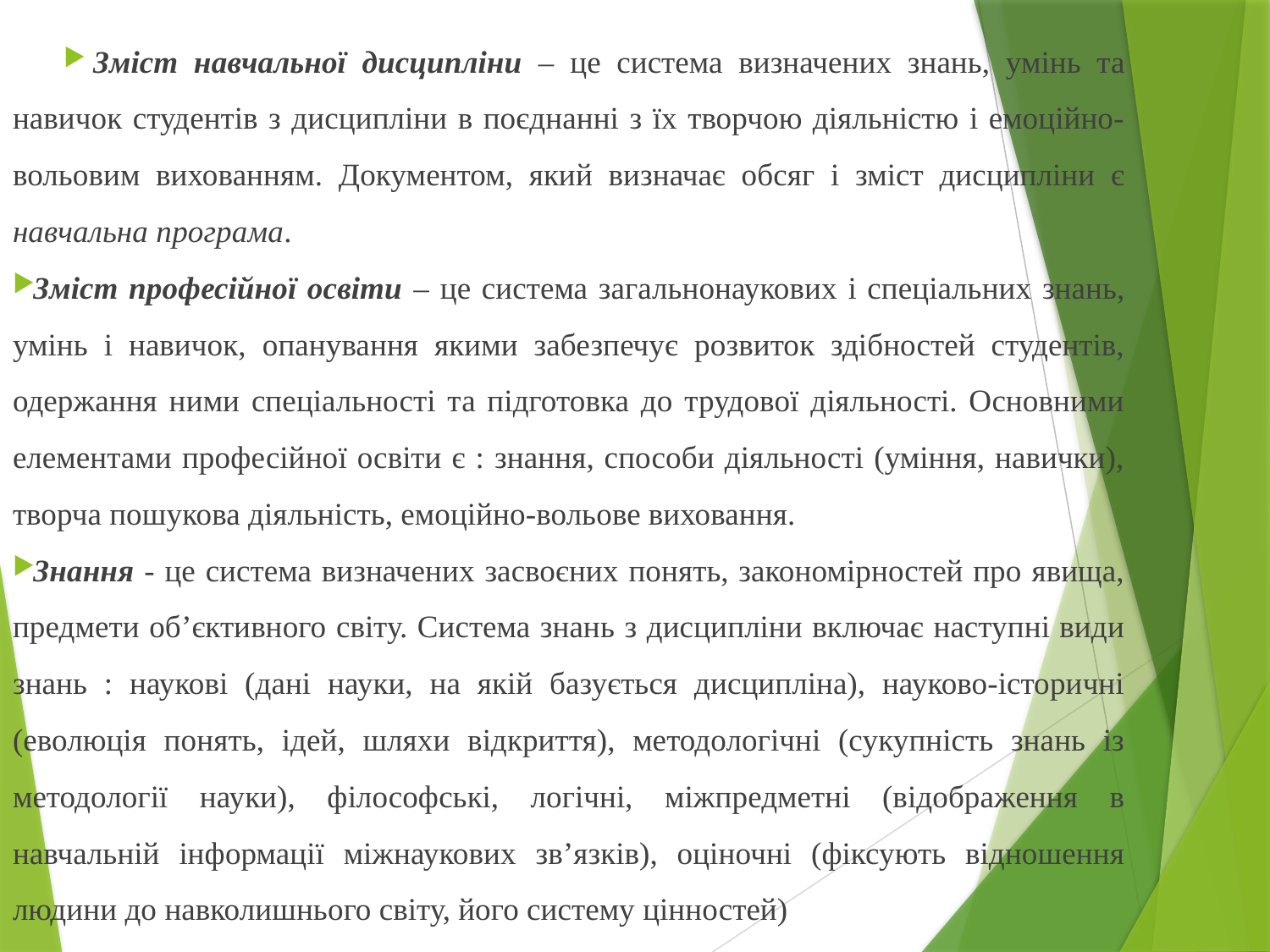

Зміст навчальної дисципліни – це система визначених знань, умінь та навичок студентів з дисципліни в поєднанні з їх творчою діяльністю і емоційно-вольовим вихованням. Документом, який визначає обсяг і зміст дисципліни є навчальна програма.
Зміст професійної освіти – це система загальнонаукових і спеціальних знань, умінь і навичок, опанування якими забезпечує розвиток здібностей студентів, одержання ними спеціальності та підготовка до трудової діяльності. Основними елементами професійної освіти є : знання, способи діяльності (уміння, навички), творча пошукова діяльність, емоційно-вольове виховання.
Знання - це система визначених засвоєних понять, закономірностей про явища, предмети об’єктивного світу. Система знань з дисципліни включає наступні види знань : наукові (дані науки, на якій базується дисципліна), науково-історичні (еволюція понять, ідей, шляхи відкриття), методологічні (сукупність знань із методології науки), філософські, логічні, міжпредметні (відображення в навчальній інформації міжнаукових зв’язків), оціночні (фіксують відношення людини до навколишнього світу, його систему цінностей)